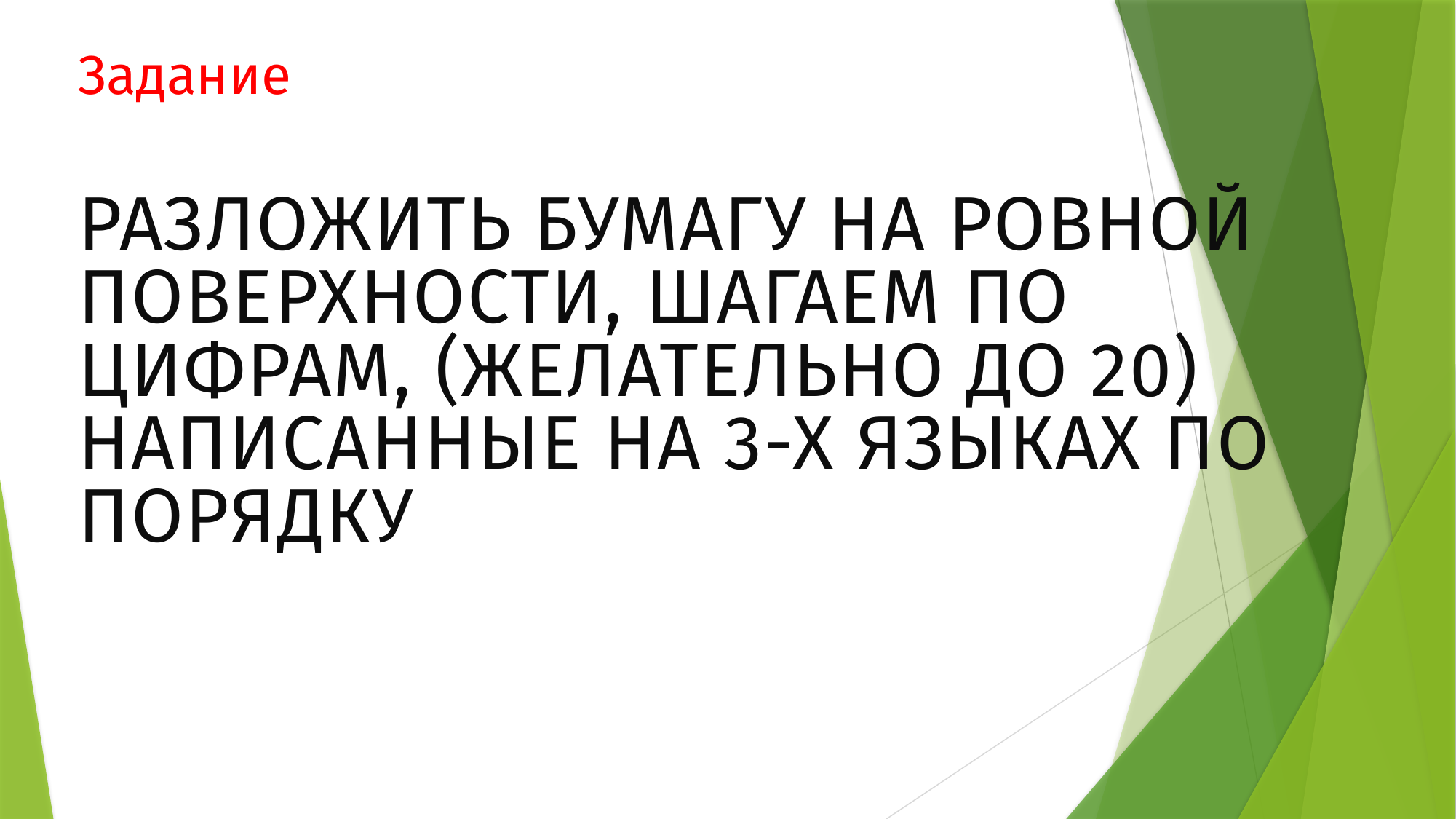

# Задание
Разложить бумагу на ровной поверхности, Шагаем по цифрам, (желательно до 20) написанные на 3-х языках по порядку